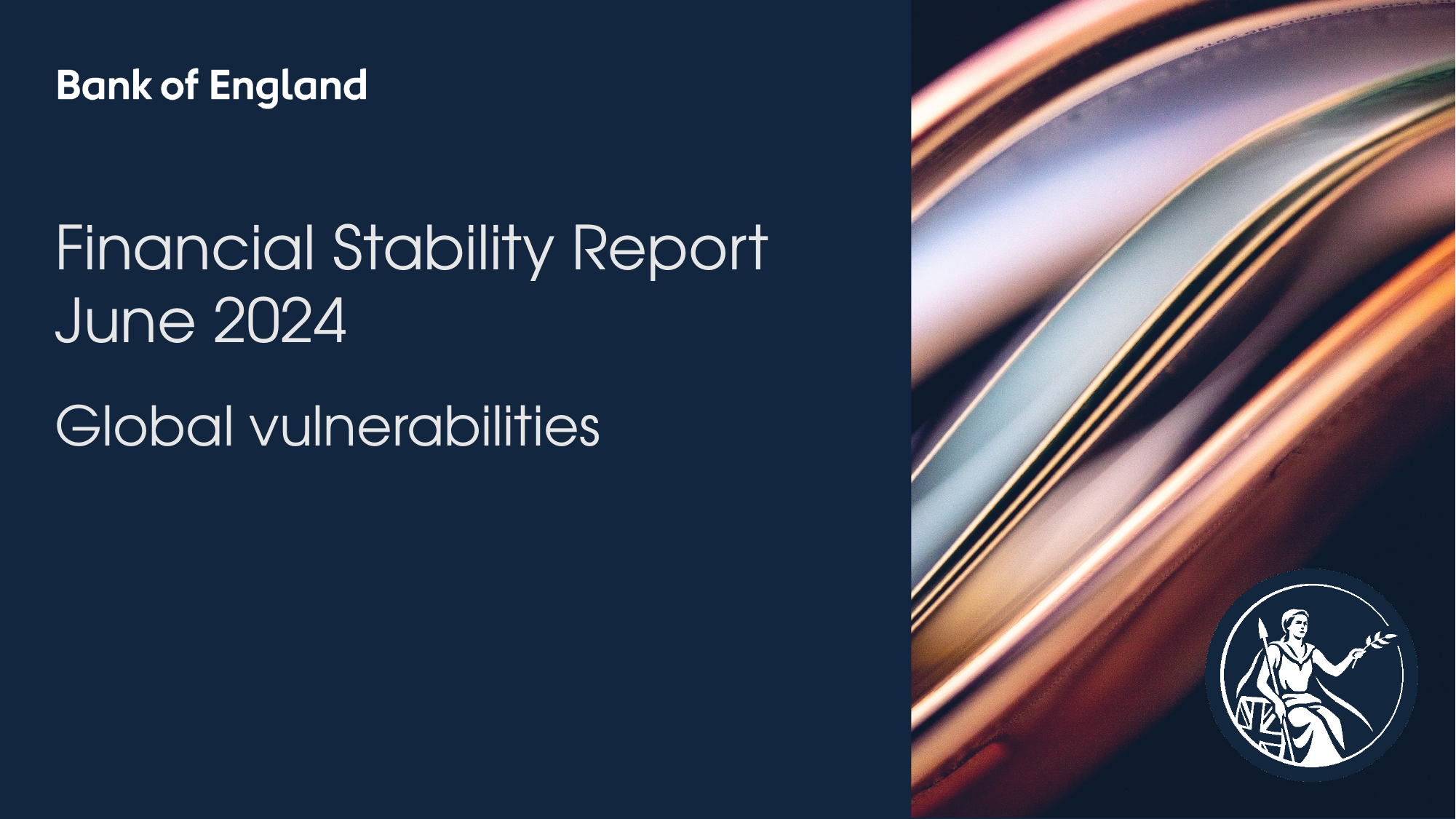

Financial Stability Report June 2024
Global vulnerabilities